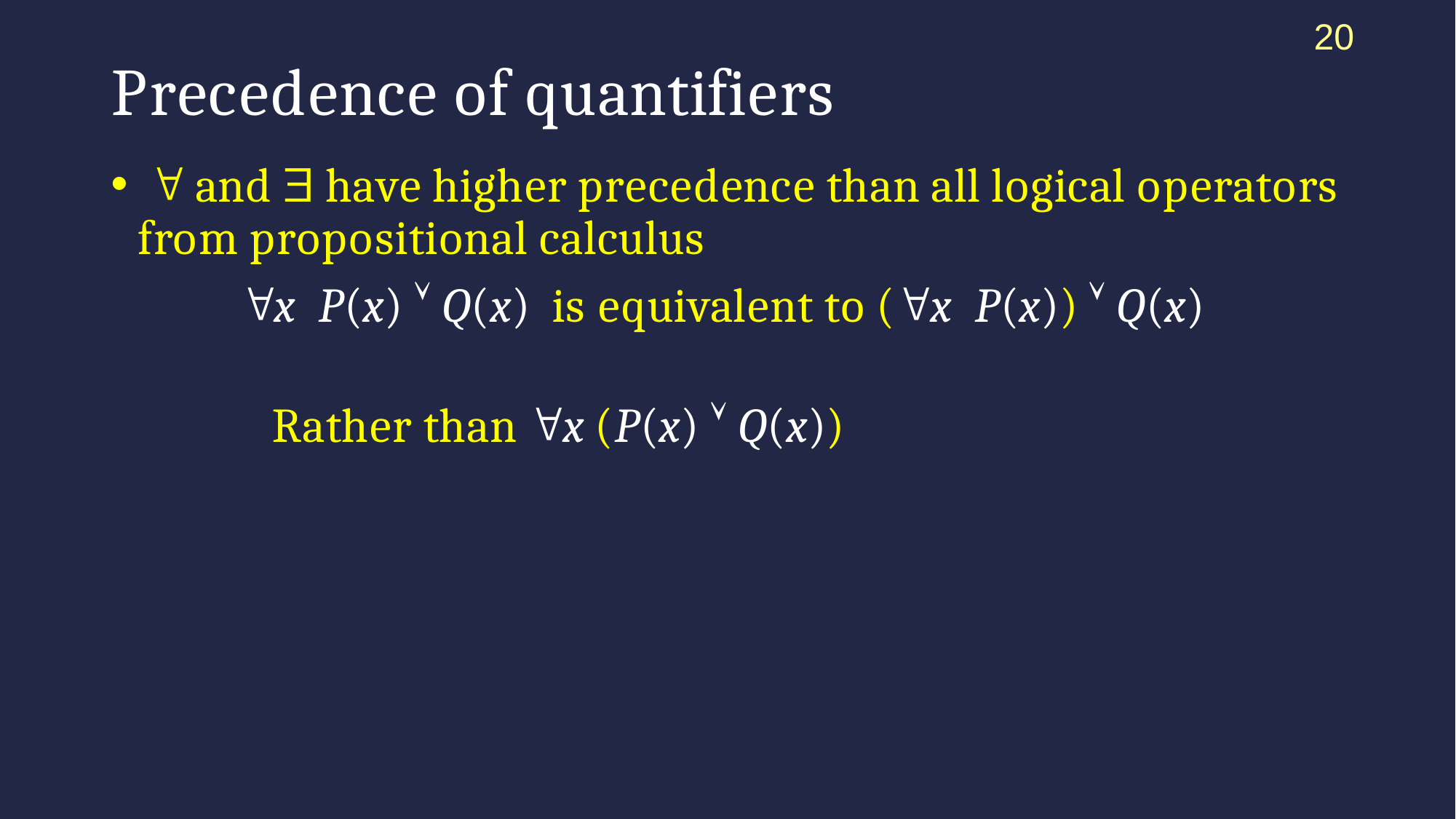

20
# Precedence of quantifiers
 ∀ and ∃ have higher precedence than all logical operators from propositional calculus
∀x  P(x) ∨ Q(x)  is equivalent to (∀x  P(x)) ∨ Q(x)
               Rather than ∀x (P(x) ∨ Q(x))